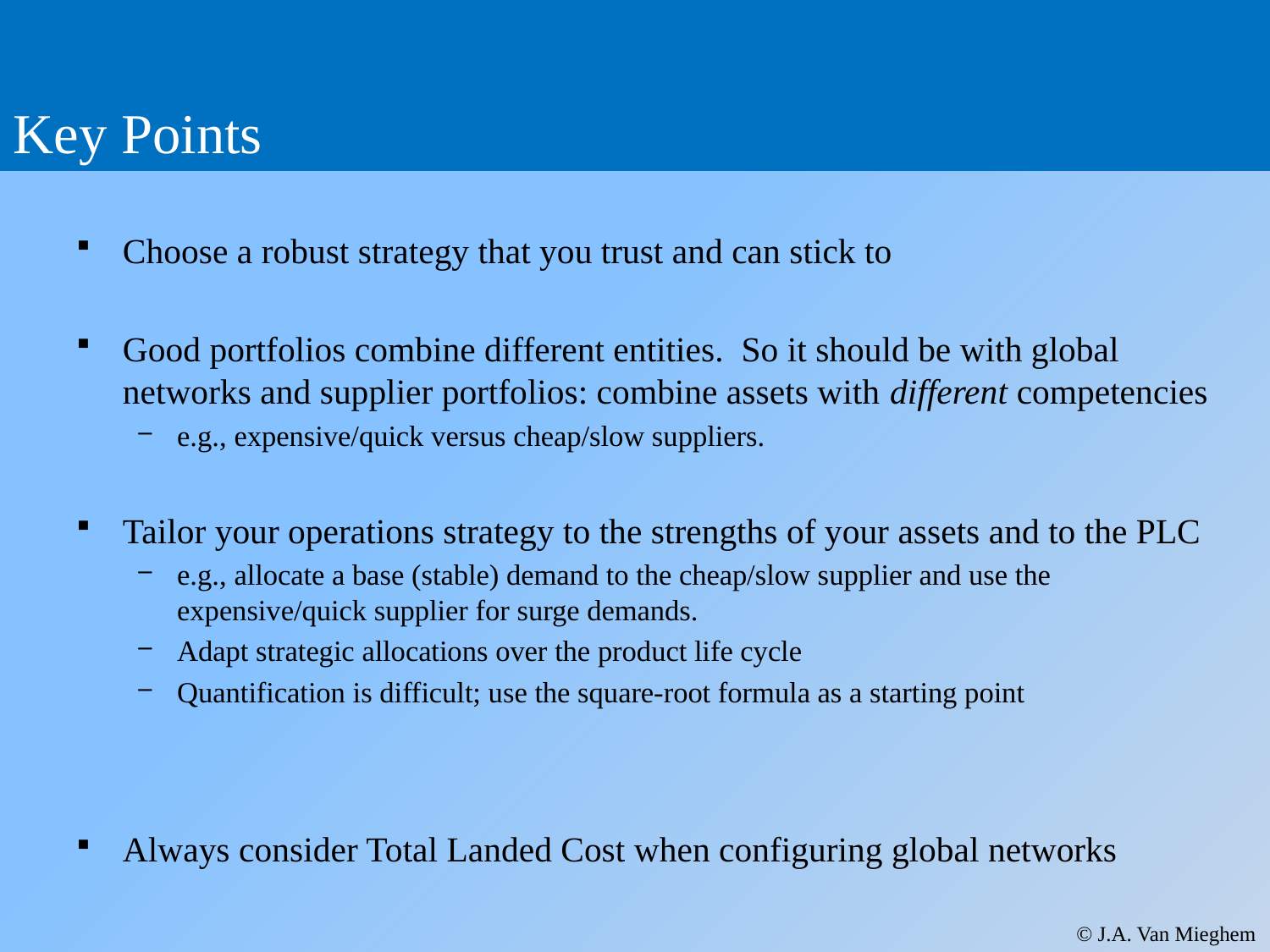

# Key Points
Choose a robust strategy that you trust and can stick to

Good portfolios combine different entities.  So it should be with global networks and supplier portfolios: combine assets with different competencies
e.g., expensive/quick versus cheap/slow suppliers.

Tailor your operations strategy to the strengths of your assets and to the PLC
e.g., allocate a base (stable) demand to the cheap/slow supplier and use the expensive/quick supplier for surge demands.
Adapt strategic allocations over the product life cycle
Quantification is difficult; use the square-root formula as a starting point

Always consider Total Landed Cost when configuring global networks